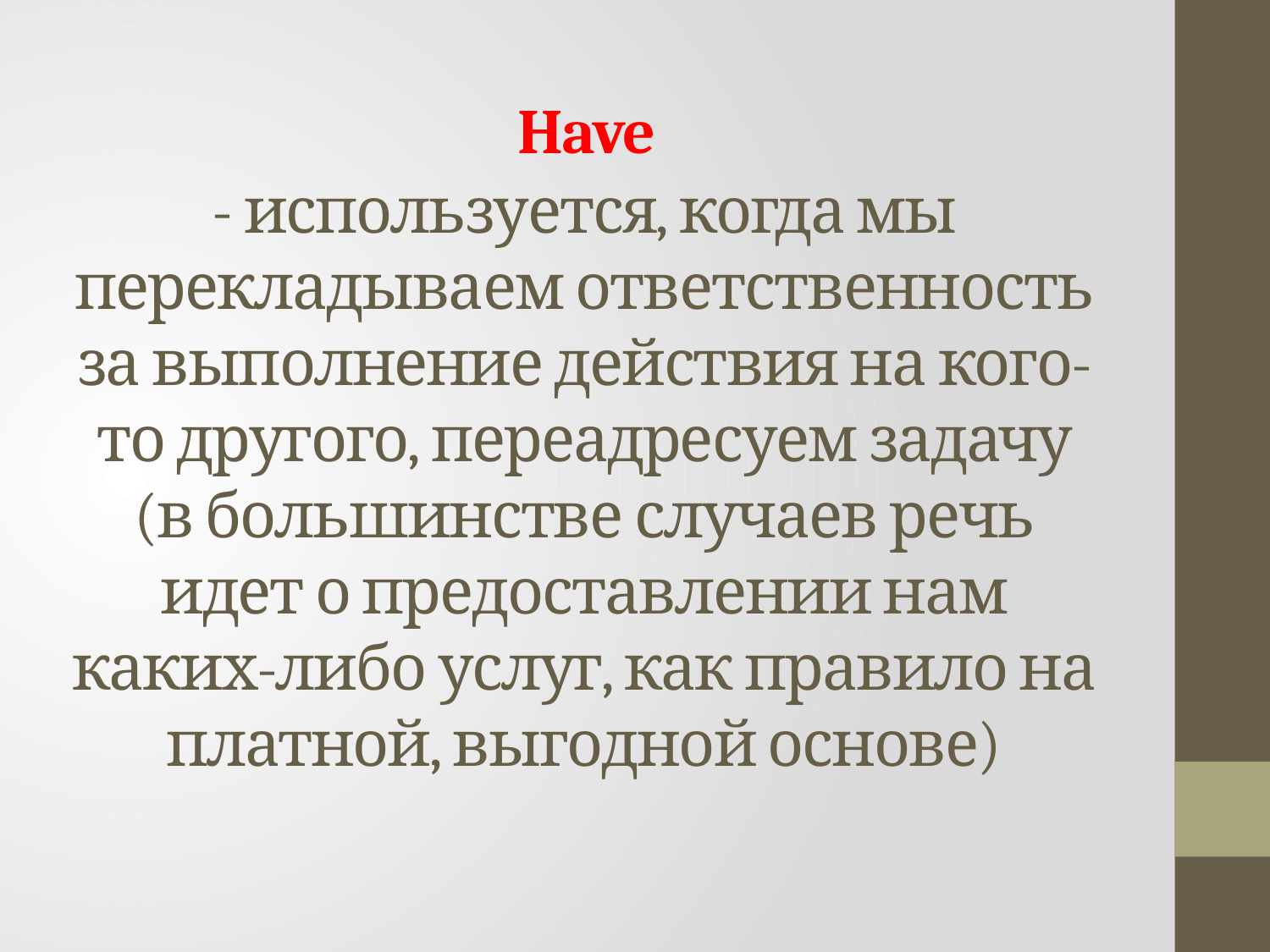

# Have - используется, когда мы перекладываем ответственность за выполнение действия на кого-то другого, переадресуем задачу (в большинстве случаев речь идет о предоставлении нам каких-либо услуг, как правило на платной, выгодной основе)